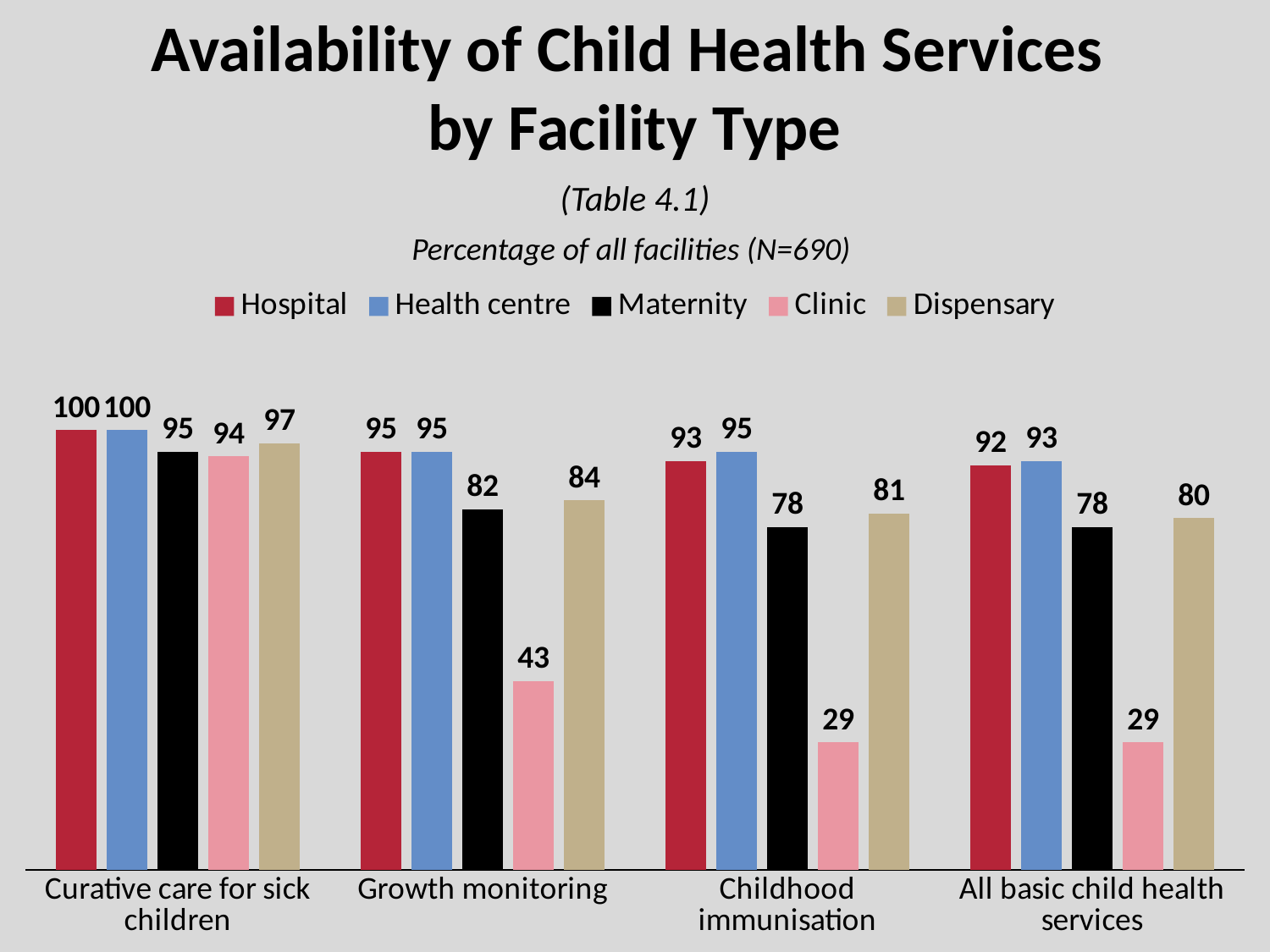

# Availability of Child Health Services by Facility Type
(Table 4.1)
Percentage of all facilities (N=690)

### Chart

| Category | Hospital | Health centre | Maternity | Clinic | Dispensary |
|---|---|---|---|---|---|
| Curative care for sick children | 100.0 | 100.0 | 95.0 | 94.0 | 97.0 |
| Growth monitoring | 95.0 | 95.0 | 82.0 | 43.0 | 84.0 |
| Childhood immunisation | 93.0 | 95.0 | 78.0 | 29.0 | 81.0 |
| All basic child health services | 92.0 | 93.0 | 78.0 | 29.0 | 80.0 |